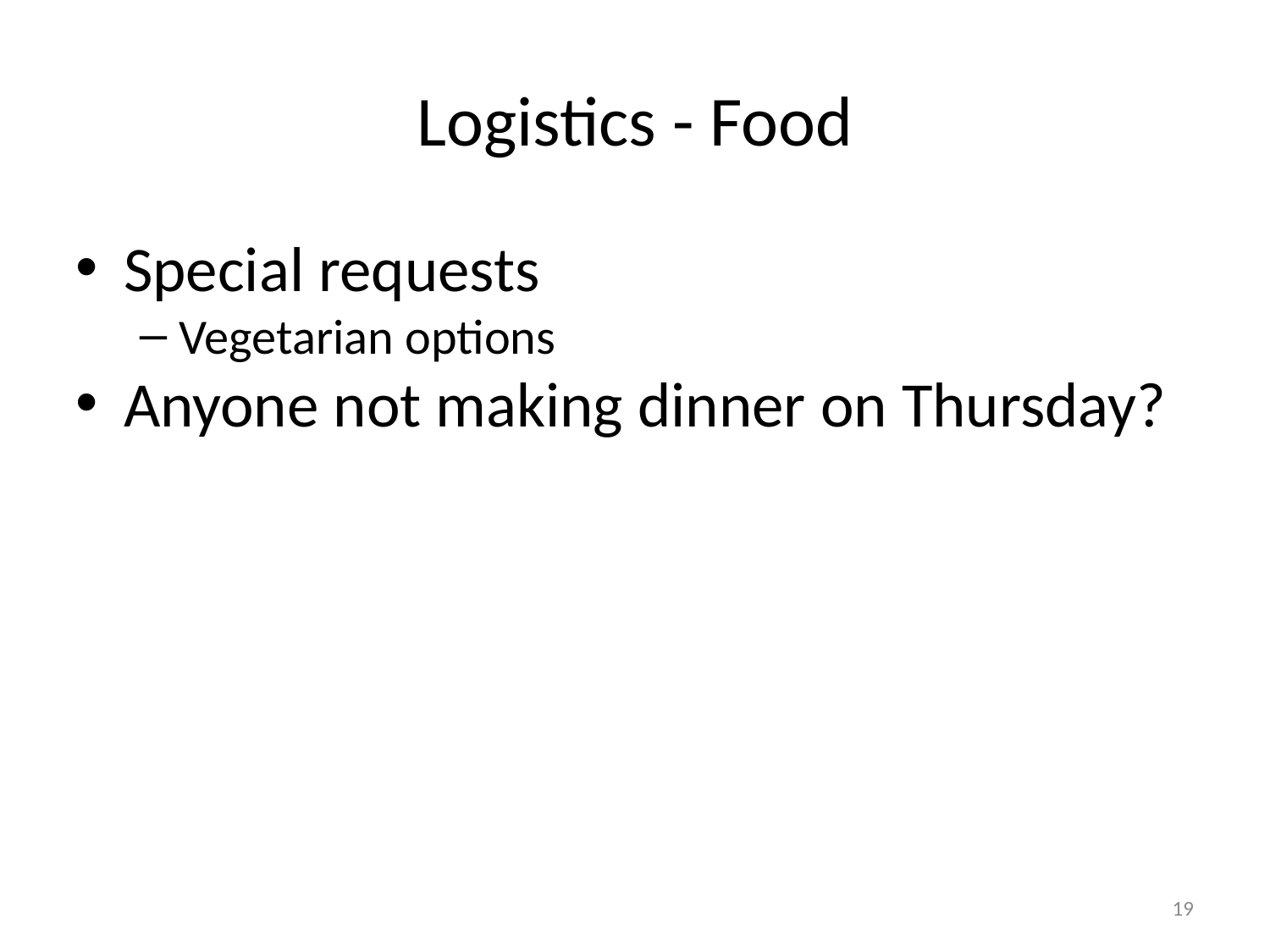

Logistics - Food
Special requests
Vegetarian options
Anyone not making dinner on Thursday?
19